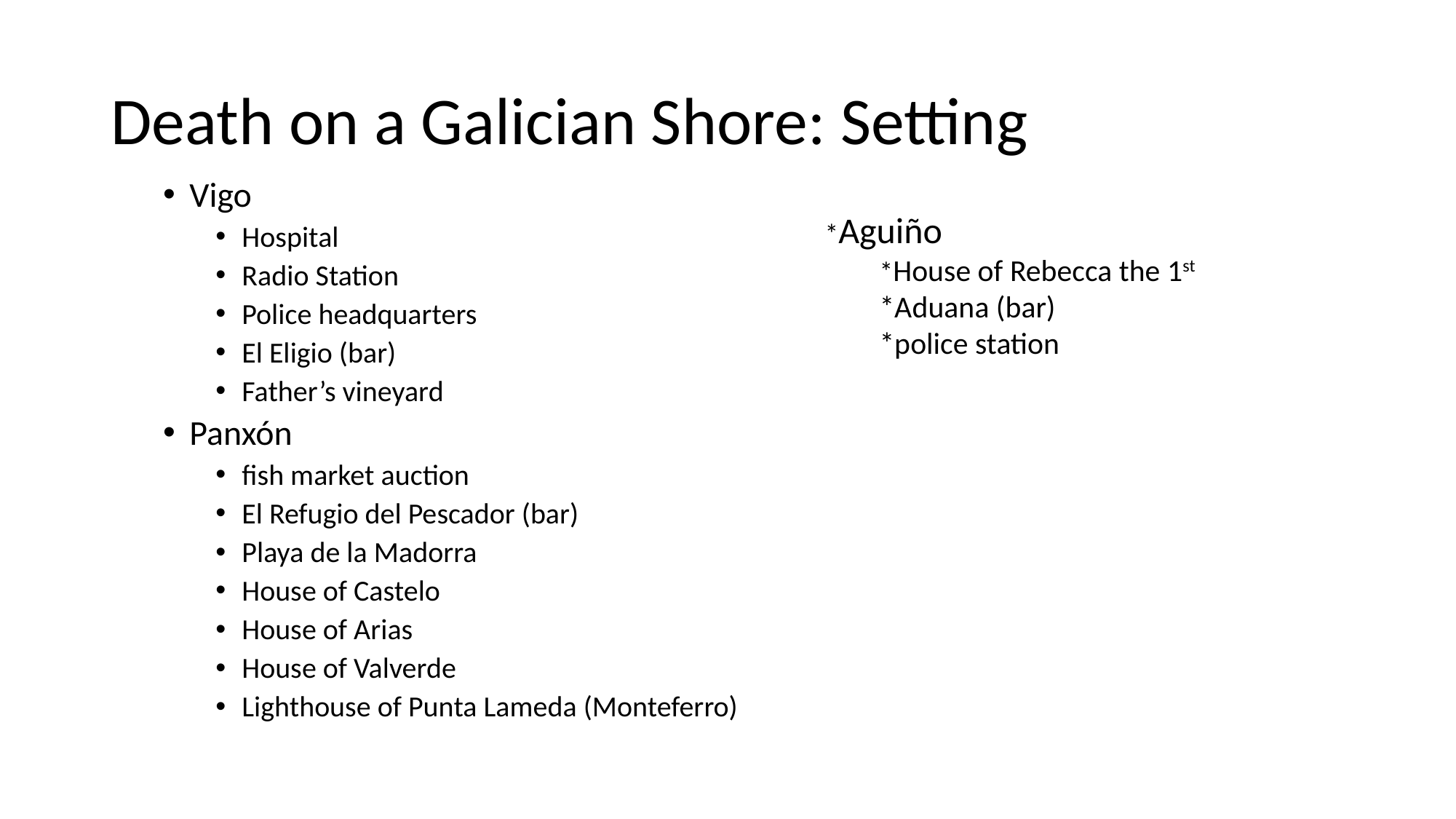

# Death on a Galician Shore: Setting
Vigo
Hospital
Radio Station
Police headquarters
El Eligio (bar)
Father’s vineyard
Panxón
fish market auction
El Refugio del Pescador (bar)
Playa de la Madorra
House of Castelo
House of Arias
House of Valverde
Lighthouse of Punta Lameda (Monteferro)

*Aguiño
	*House of Rebecca the 1st
	*Aduana (bar)
	*police station